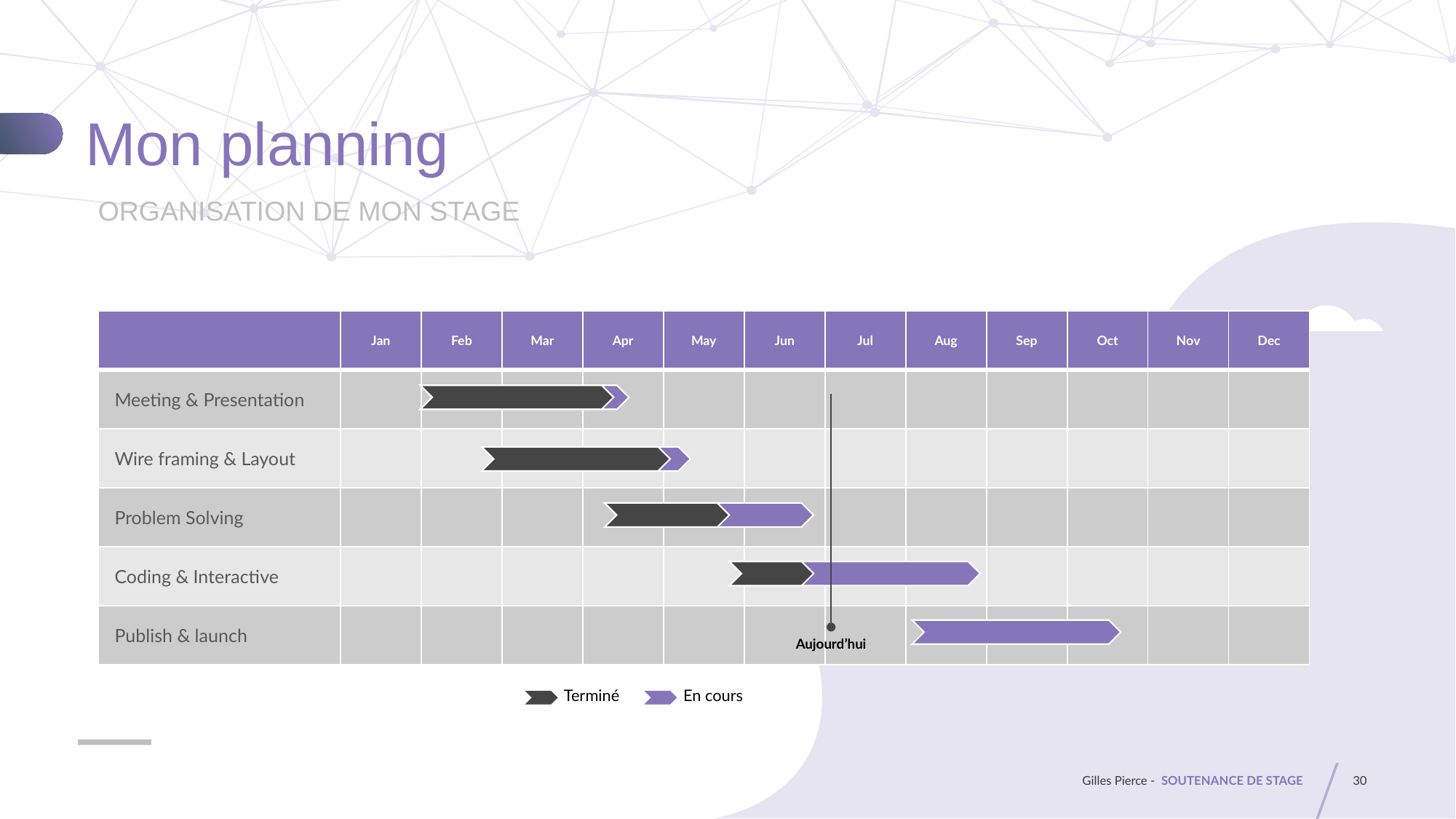

# Mon planning
ORGANISATION DE MON STAGE
|  | Jan | Feb | Mar | Apr | May | Jun | Jul | Aug | Sep | Oct | Nov | Dec |
| --- | --- | --- | --- | --- | --- | --- | --- | --- | --- | --- | --- | --- |
| Meeting & Presentation |  |  |  |  |  |  |  |  |  |  |  |  |
| Wire framing & Layout |  |  |  |  |  |  |  |  |  |  |  |  |
| Problem Solving |  |  |  |  |  |  |  |  |  |  |  |  |
| Coding & Interactive |  |  |  |  |  |  |  |  |  |  |  |  |
| Publish & launch |  |  |  |  |  |  |  |  |  |  |  |  |

Aujourd’hui
Terminé

En cours